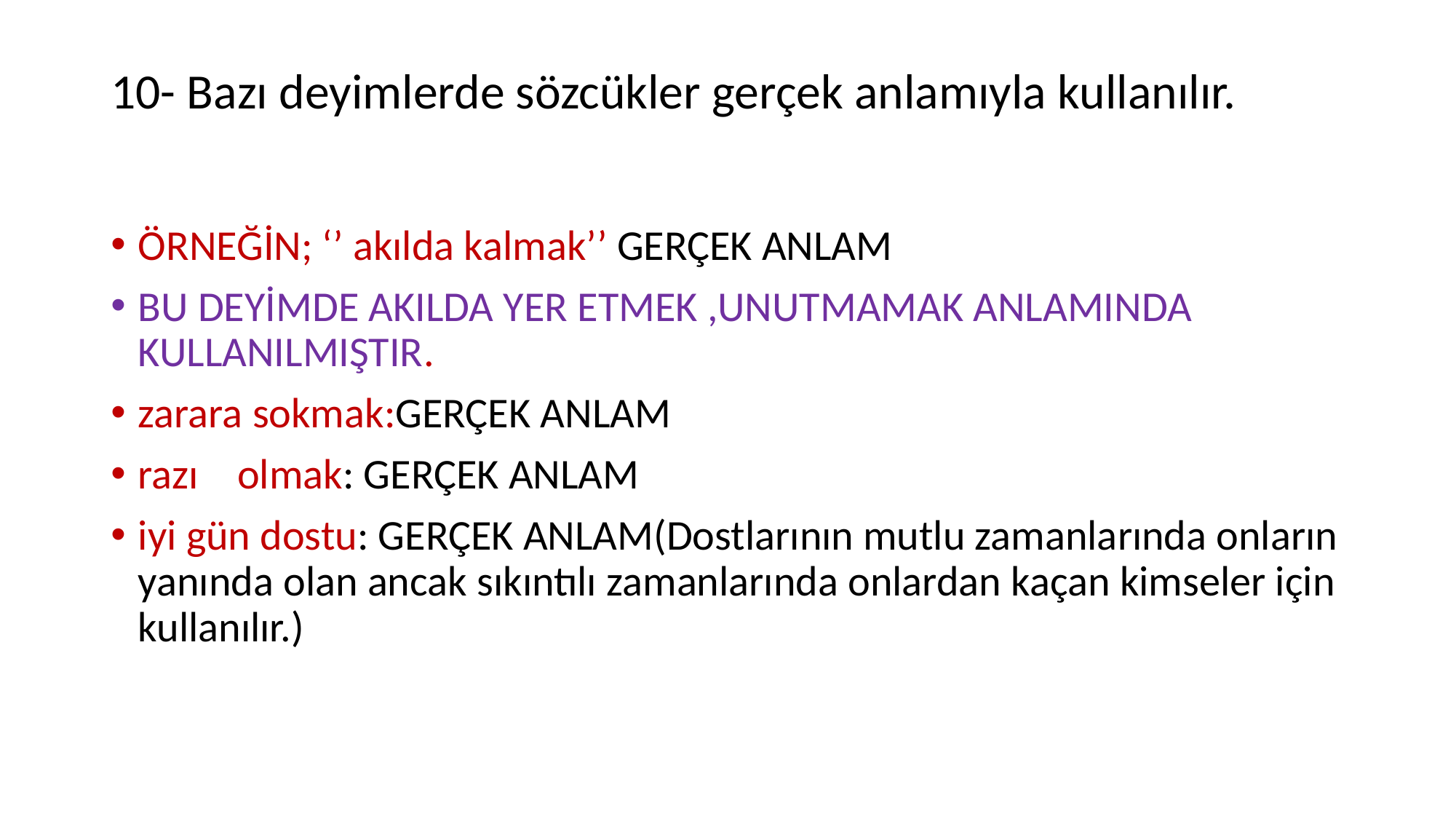

# 10- Bazı deyimlerde sözcükler gerçek anlamıyla kullanılır.
ÖRNEĞİN; ‘’ akılda kalmak’’ GERÇEK ANLAM
BU DEYİMDE AKILDA YER ETMEK ,UNUTMAMAK ANLAMINDA KULLANILMIŞTIR.
zarara sokmak:GERÇEK ANLAM
razı    olmak: GERÇEK ANLAM
iyi gün dostu: GERÇEK ANLAM(Dostlarının mutlu zamanlarında onların yanında olan ancak sıkıntılı zamanlarında onlardan kaçan kimseler için kullanılır.)